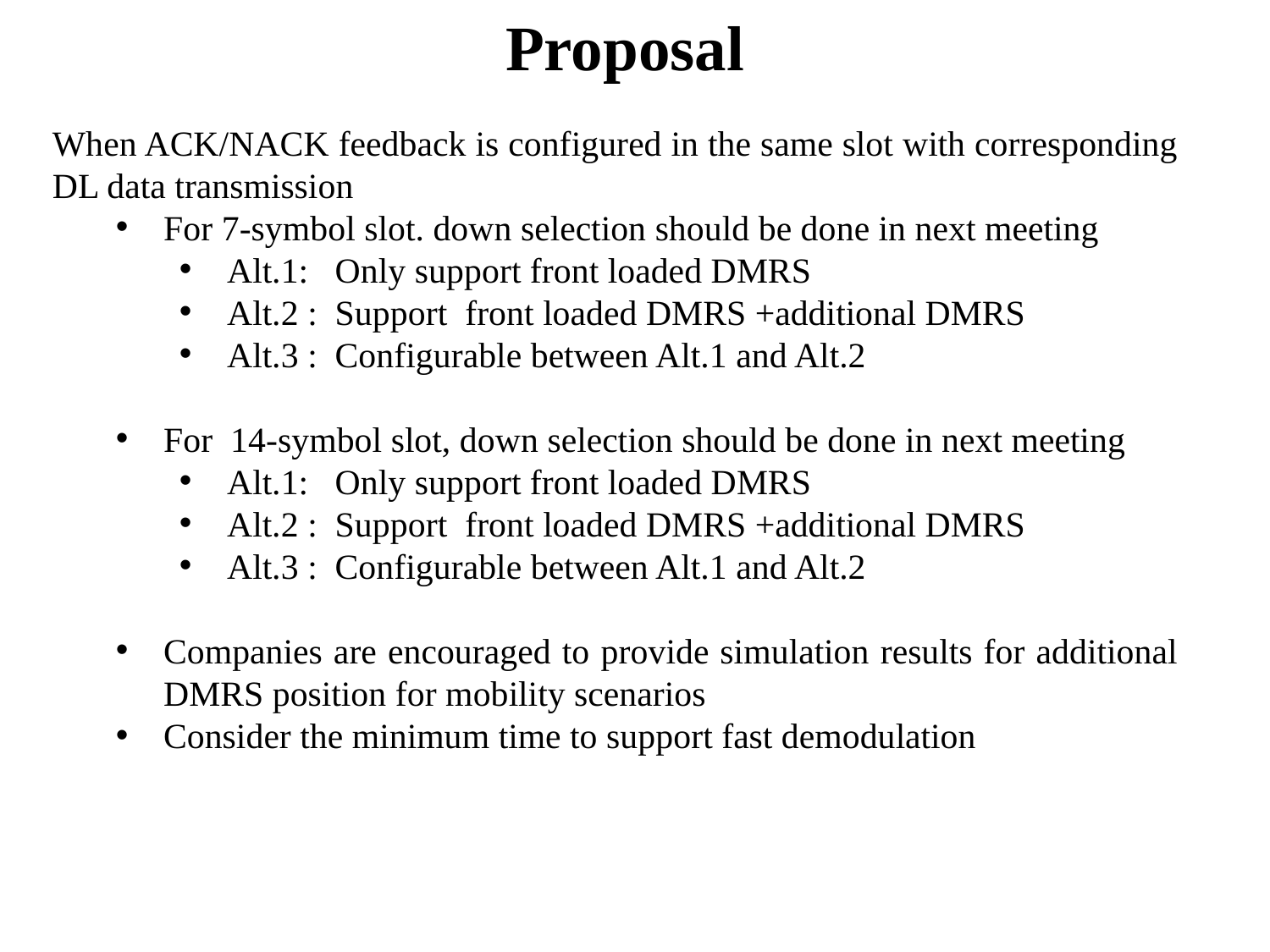

# Proposal
When ACK/NACK feedback is configured in the same slot with corresponding
DL data transmission
For 7-symbol slot. down selection should be done in next meeting
Alt.1:   Only support front loaded DMRS
Alt.2 :  Support  front loaded DMRS +additional DMRS
Alt.3 :  Configurable between Alt.1 and Alt.2

For  14-symbol slot, down selection should be done in next meeting
Alt.1:   Only support front loaded DMRS
Alt.2 :  Support  front loaded DMRS +additional DMRS
Alt.3 :  Configurable between Alt.1 and Alt.2

Companies are encouraged to provide simulation results for additional DMRS position for mobility scenarios
Consider the minimum time to support fast demodulation